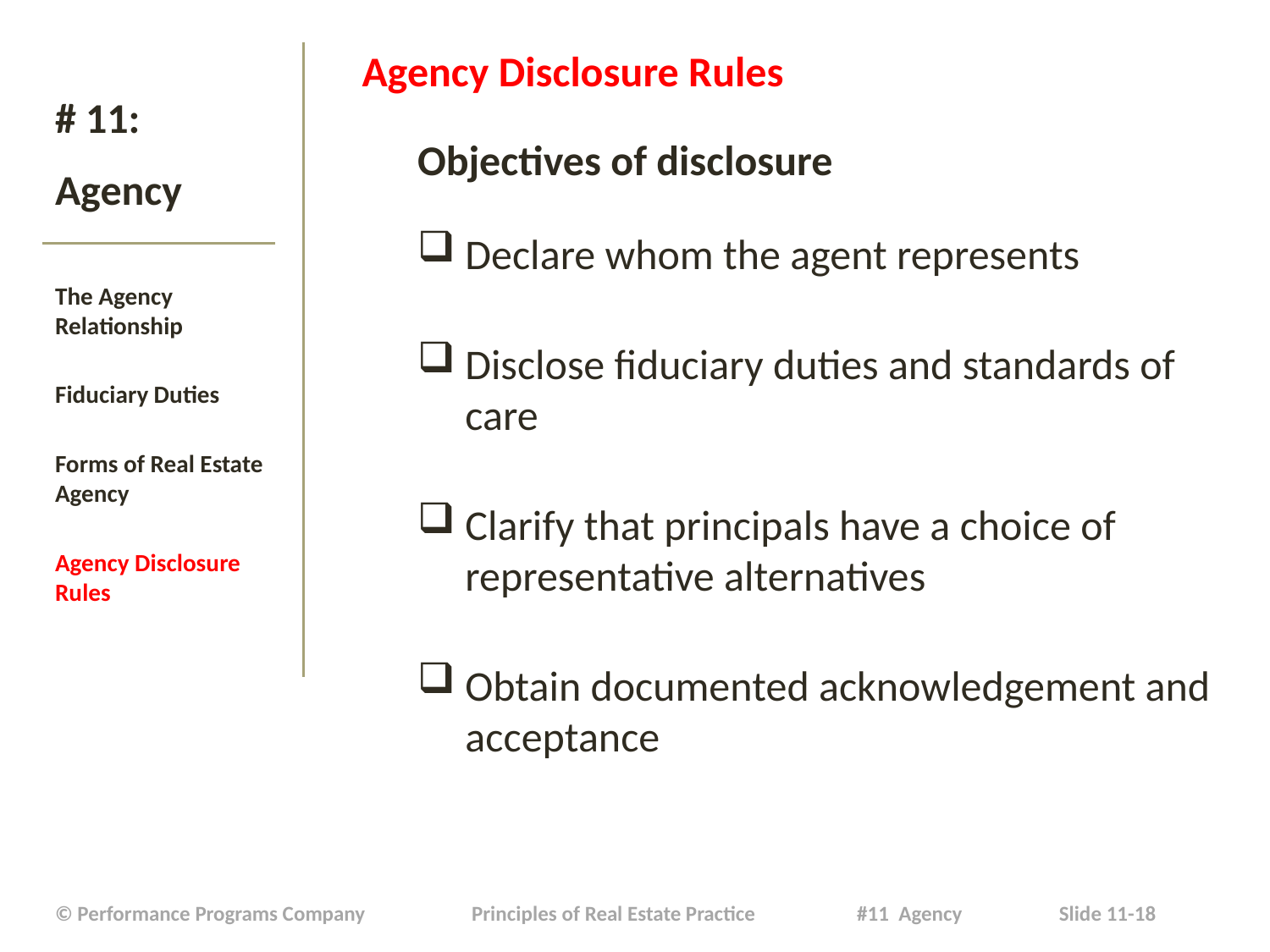

Agency Disclosure Rules

Objectives of disclosure

Declare whom the agent represents
Disclose fiduciary duties and standards of care
Clarify that principals have a choice of representative alternatives
Obtain documented acknowledgement and acceptance

# # 11: Agency

The Agency Relationship

Fiduciary Duties

Forms of Real Estate Agency

Agency Disclosure Rules

| © Performance Programs Company Principles of Real Estate Practice #11 Agency Slide 11-18 |
| --- |